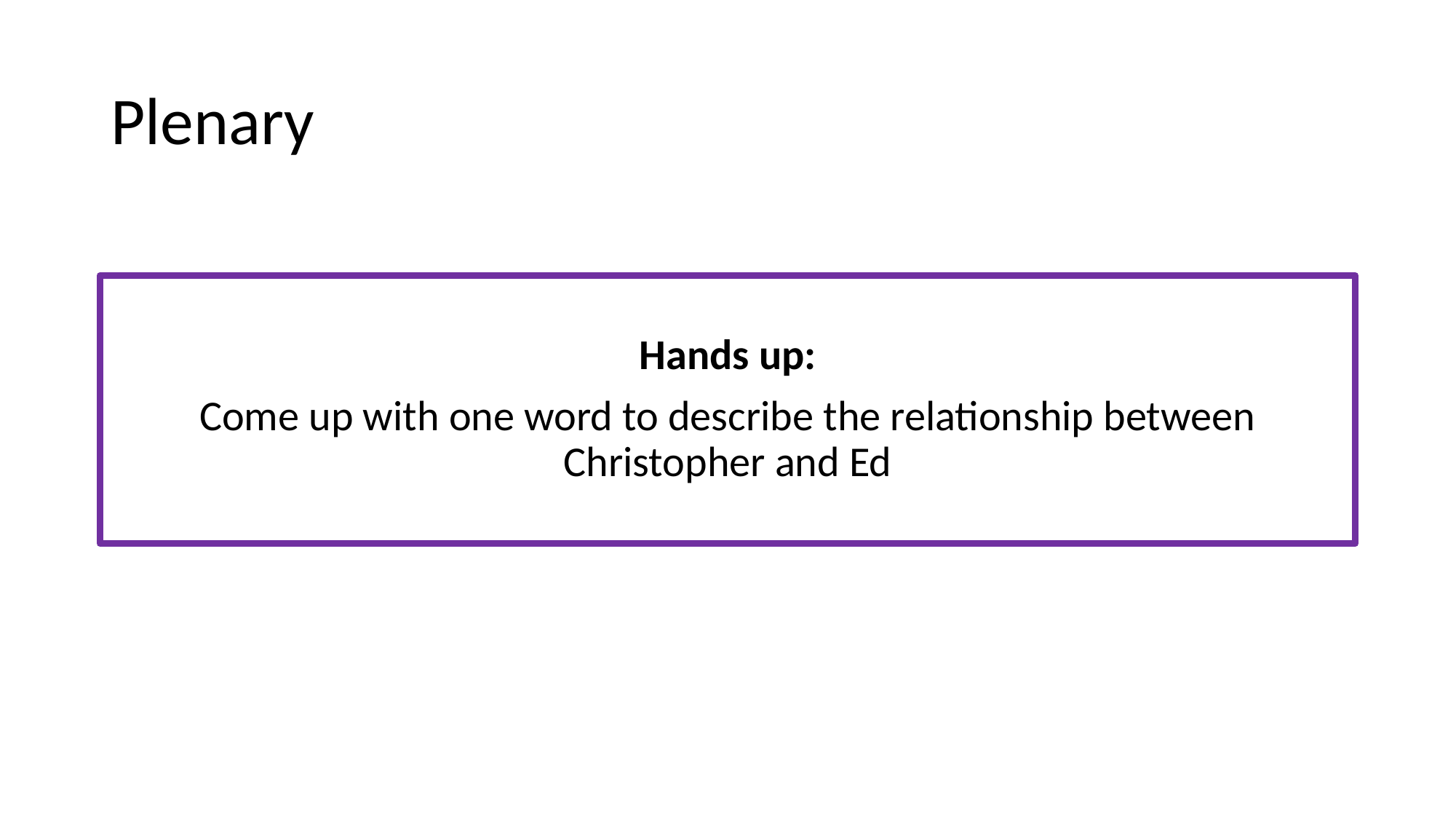

# Plenary
Hands up:
Come up with one word to describe the relationship between Christopher and Ed